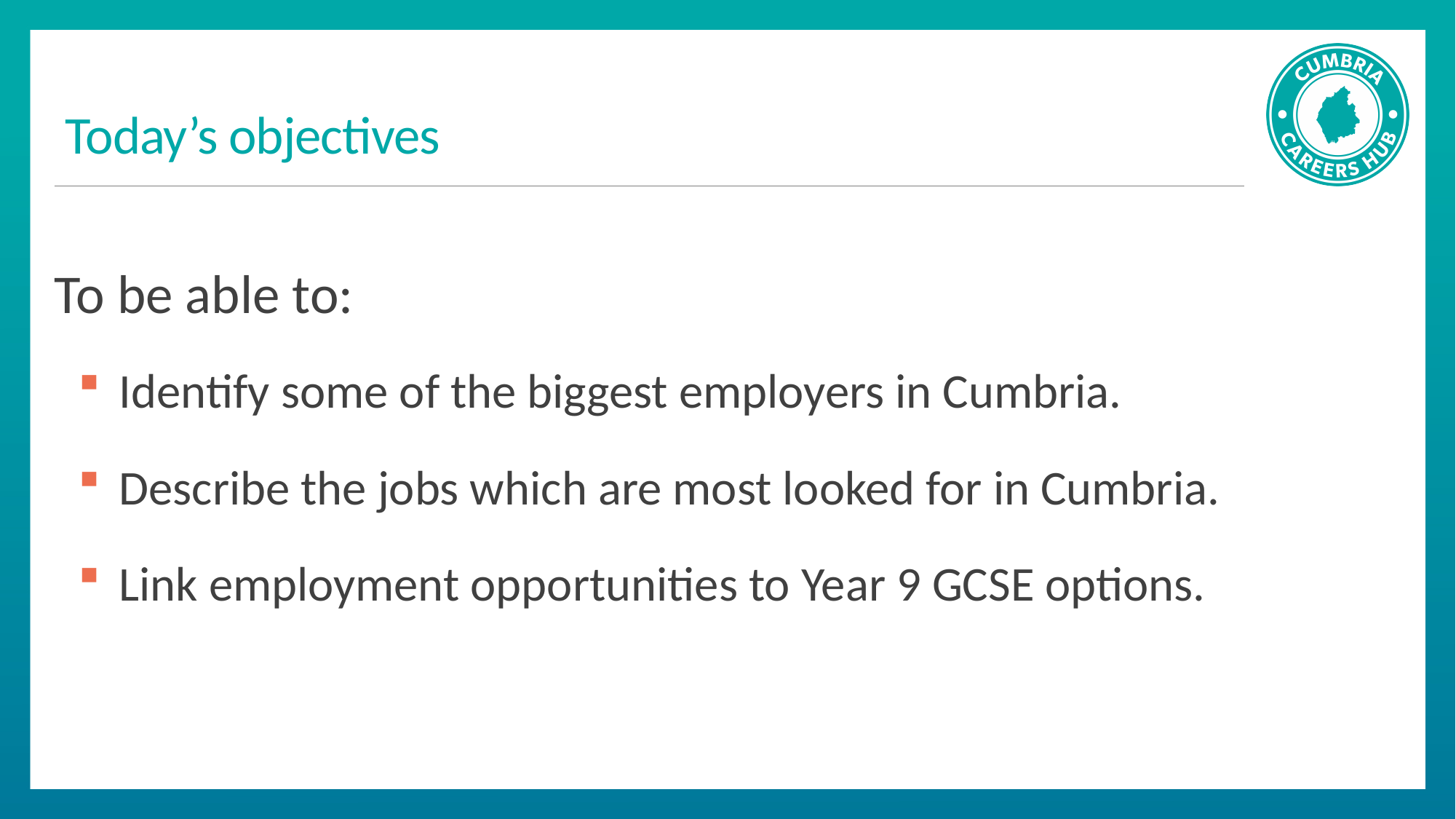

# Today’s objectives
To be able to:
Identify some of the biggest employers in Cumbria.
Describe the jobs which are most looked for in Cumbria.
Link employment opportunities to Year 9 GCSE options.